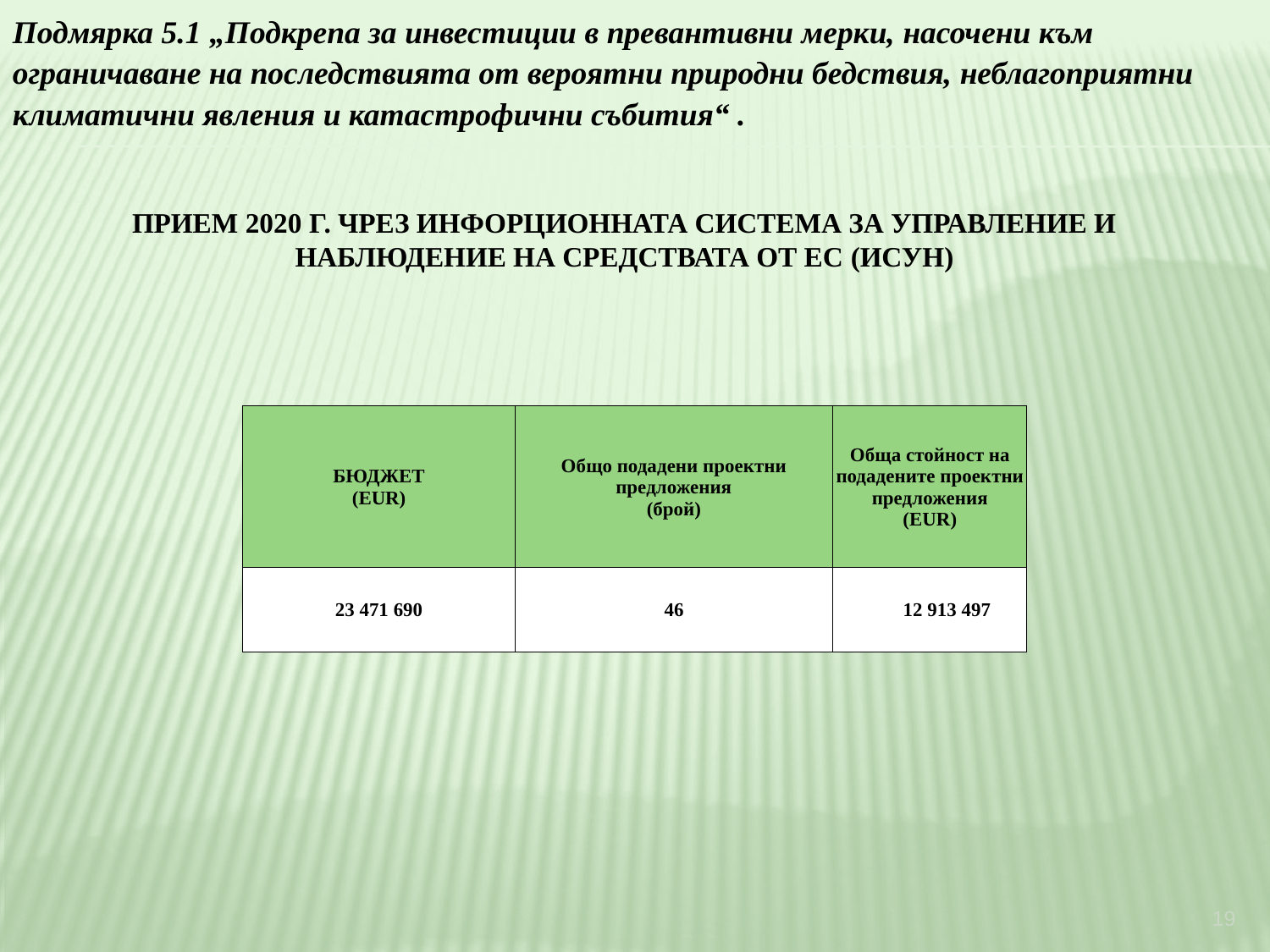

Подмярка 5.1 „Подкрепа за инвестиции в превантивни мерки, насочени към ограничаване на последствията от вероятни природни бедствия, неблагоприятни климатични явления и катастрофични събития“ .

ПРИЕМ 2020 Г. ЧРЕЗ ИНФОРЦИОННАТА СИСТЕМА ЗА УПРАВЛЕНИЕ И НАБЛЮДЕНИЕ НА СРЕДСТВАТА ОТ ЕС (ИСУН)
| БЮДЖЕТ (EUR) | Общо подадени проектни предложения (брой) | Обща стойност на подадените проектни предложения (EUR) |
| --- | --- | --- |
| 23 471 690 | 46 | 12 913 497 |
19